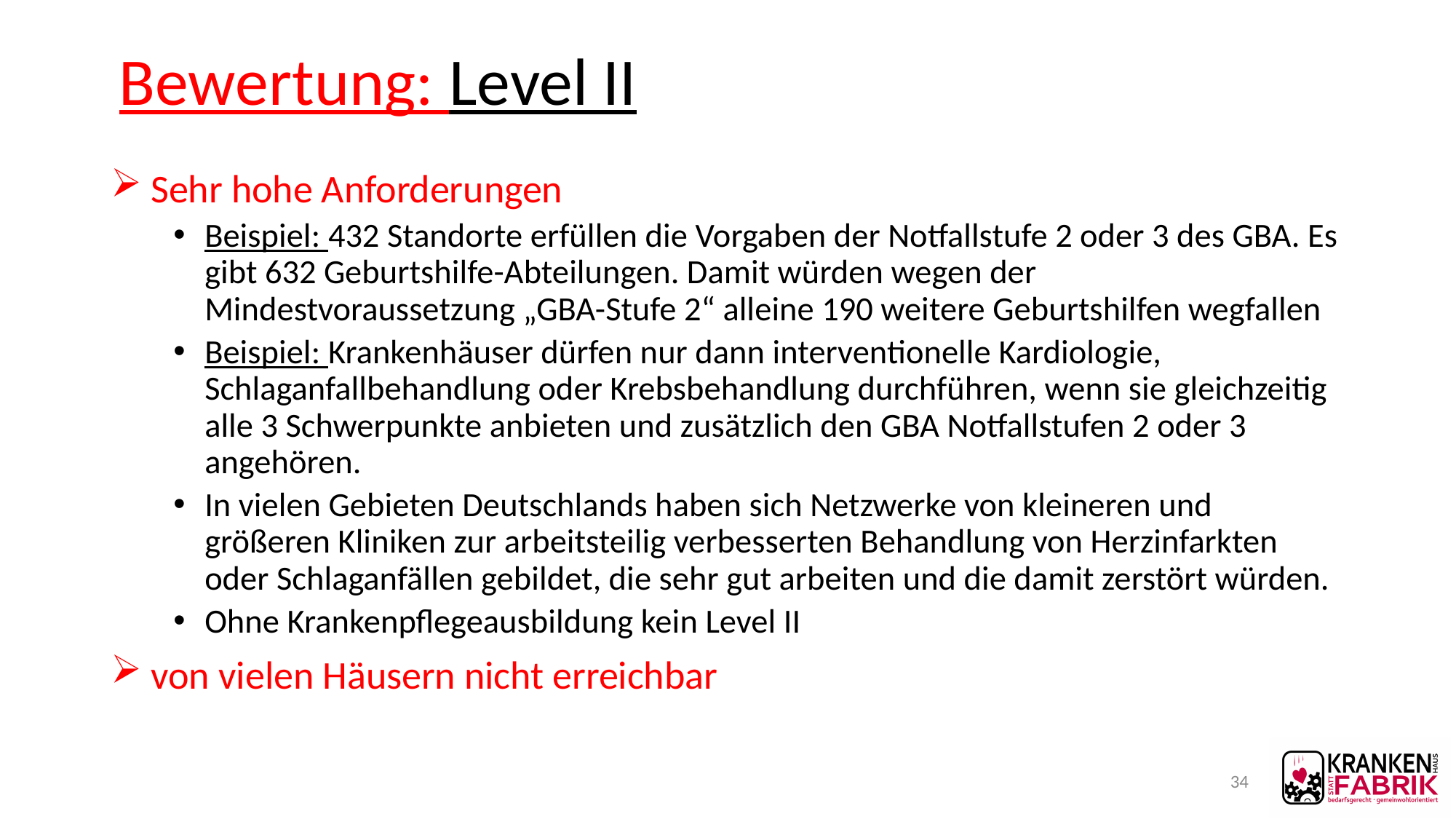

# Bewertung: Level II
 Sehr hohe Anforderungen
Beispiel: 432 Standorte erfüllen die Vorgaben der Notfallstufe 2 oder 3 des GBA. Es gibt 632 Geburtshilfe-Abteilungen. Damit würden wegen der Mindestvoraussetzung „GBA-Stufe 2“ alleine 190 weitere Geburtshilfen wegfallen
Beispiel: Krankenhäuser dürfen nur dann interventionelle Kardiologie, Schlaganfallbehandlung oder Krebsbehandlung durchführen, wenn sie gleichzeitig alle 3 Schwerpunkte anbieten und zusätzlich den GBA Notfallstufen 2 oder 3 angehören.
In vielen Gebieten Deutschlands haben sich Netzwerke von kleineren und größeren Kliniken zur arbeitsteilig verbesserten Behandlung von Herzinfarkten oder Schlaganfällen gebildet, die sehr gut arbeiten und die damit zerstört würden.
Ohne Krankenpflegeausbildung kein Level II
 von vielen Häusern nicht erreichbar
34